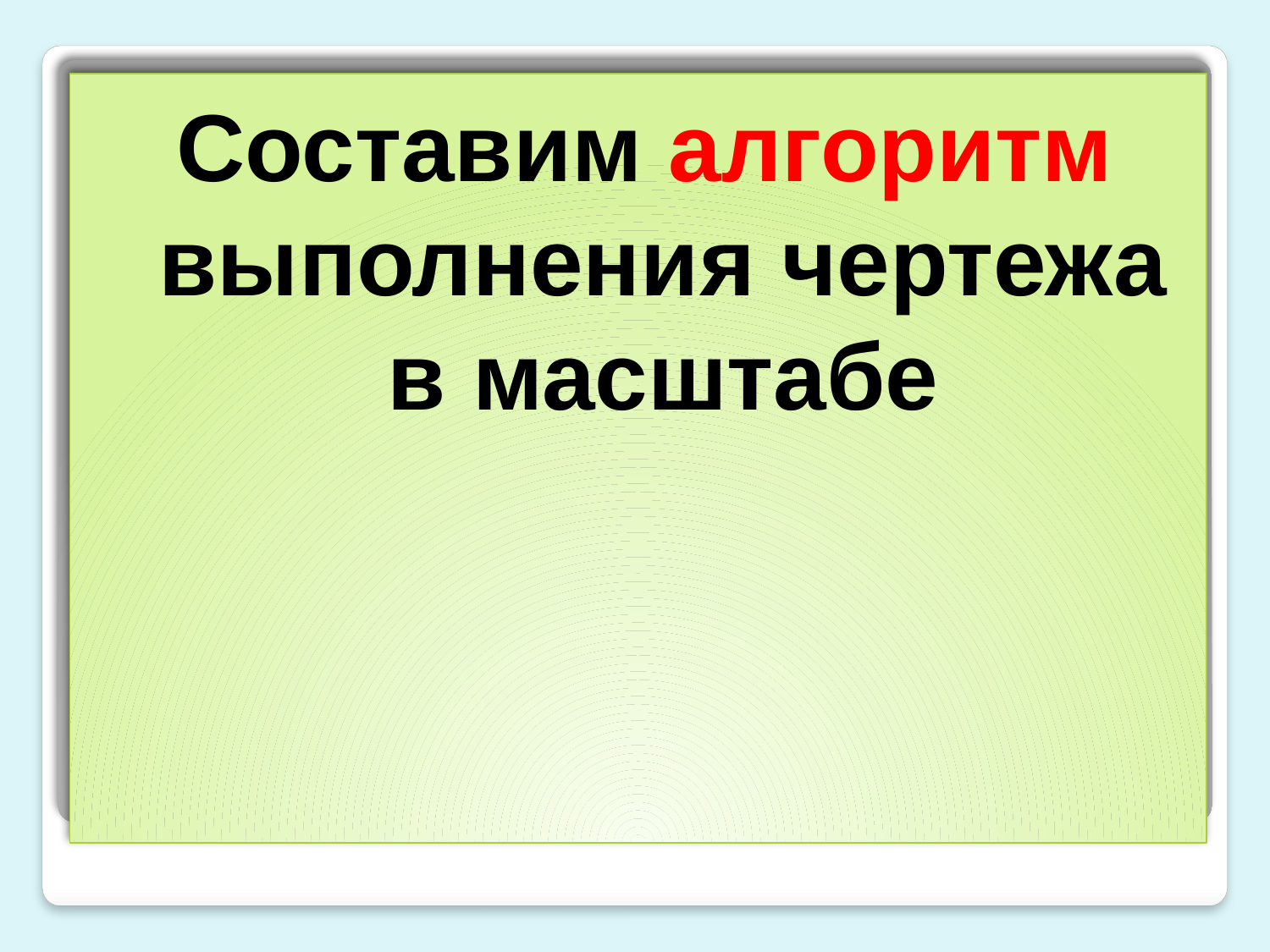

Составим алгоритм выполнения чертежа в масштабе
#